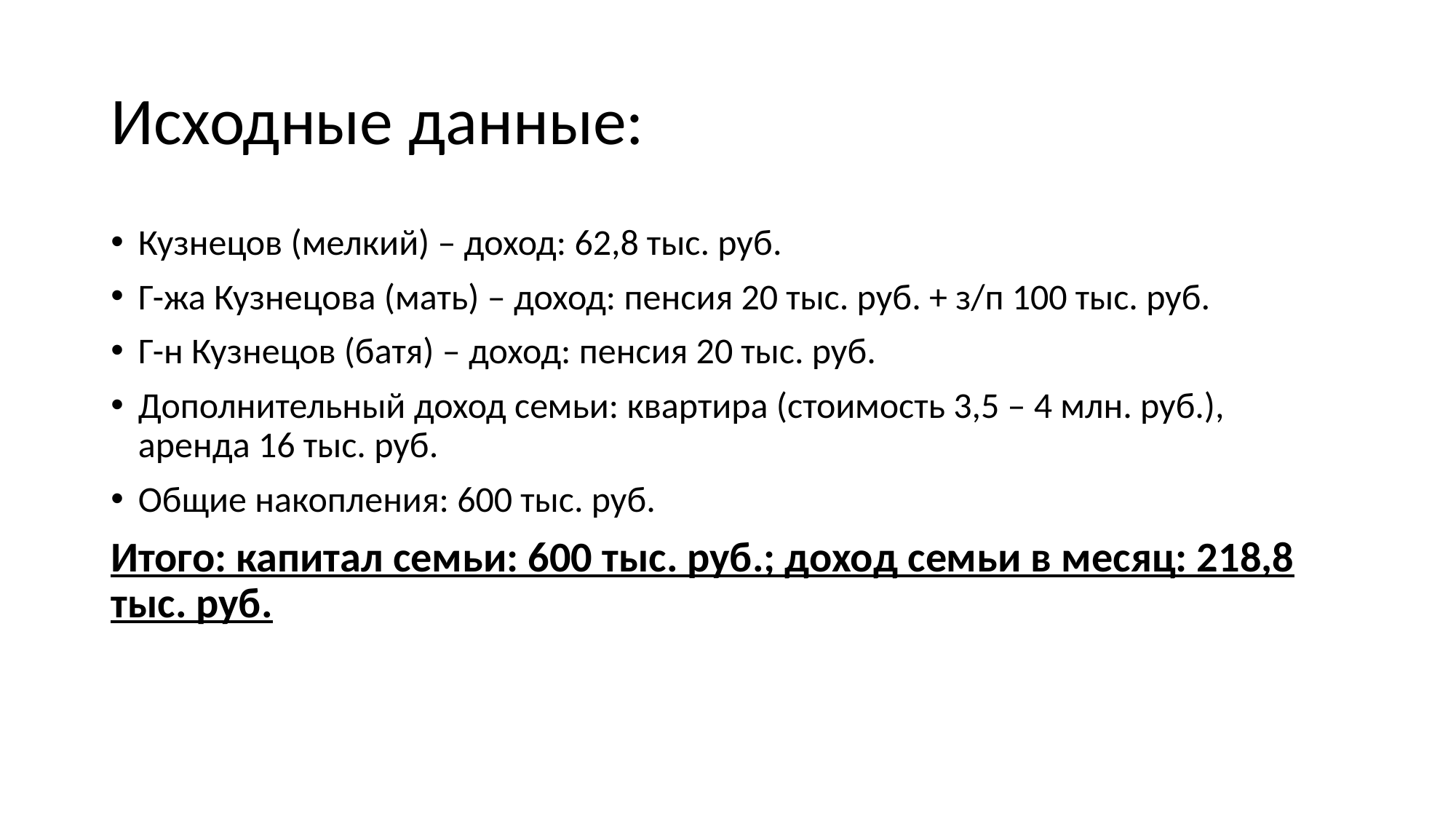

# Исходные данные:
Кузнецов (мелкий) – доход: 62,8 тыс. руб.
Г-жа Кузнецова (мать) – доход: пенсия 20 тыс. руб. + з/п 100 тыс. руб.
Г-н Кузнецов (батя) – доход: пенсия 20 тыс. руб.
Дополнительный доход семьи: квартира (стоимость 3,5 – 4 млн. руб.), аренда 16 тыс. руб.
Общие накопления: 600 тыс. руб.
Итого: капитал семьи: 600 тыс. руб.; доход семьи в месяц: 218,8 тыс. руб.